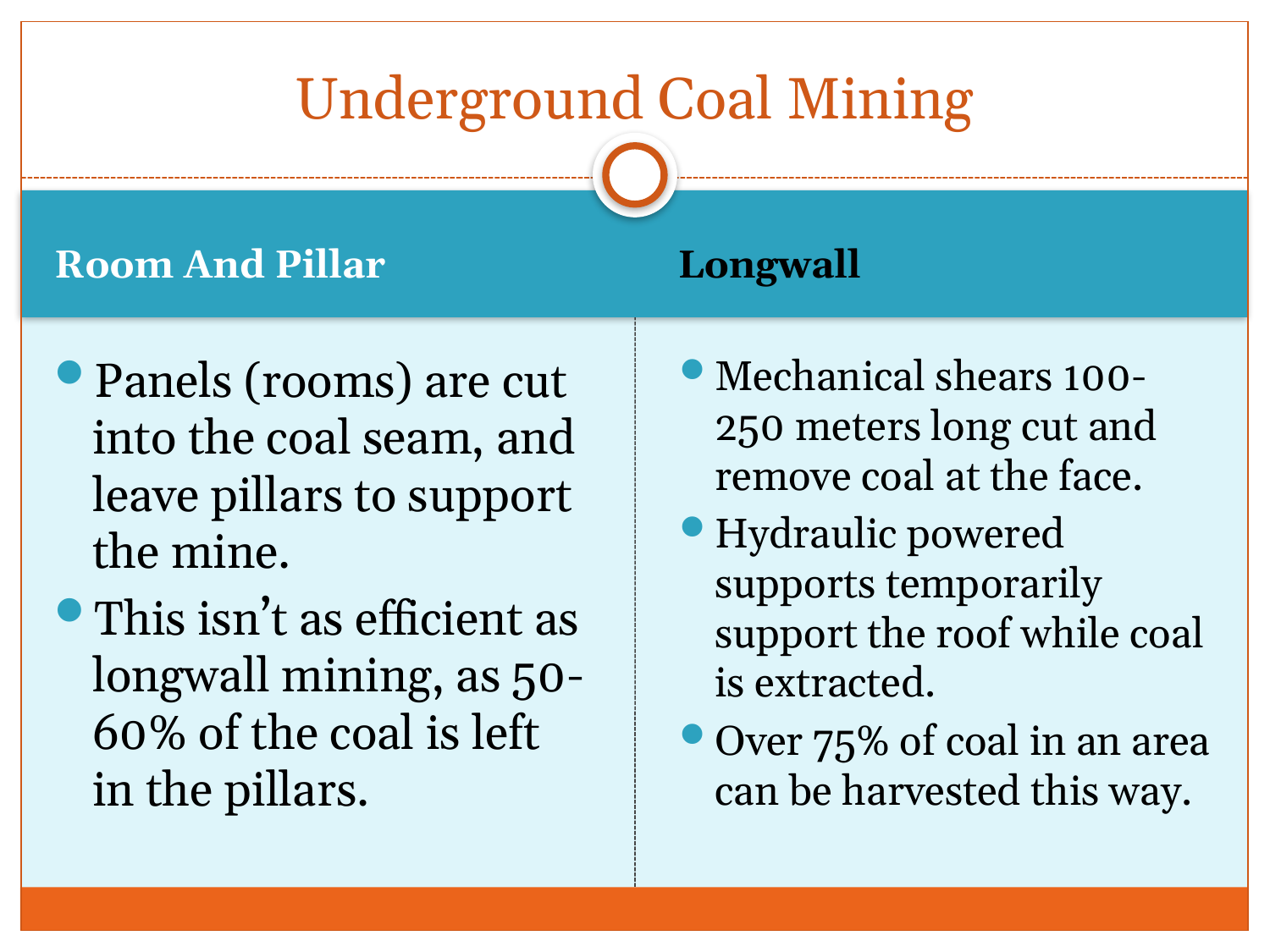

# Underground Coal Mining
Room And Pillar
Longwall
Panels (rooms) are cut into the coal seam, and leave pillars to support the mine.
This isn’t as efficient as longwall mining, as 50-60% of the coal is left in the pillars.
Mechanical shears 100-250 meters long cut and remove coal at the face.
Hydraulic powered supports temporarily support the roof while coal is extracted.
Over 75% of coal in an area can be harvested this way.